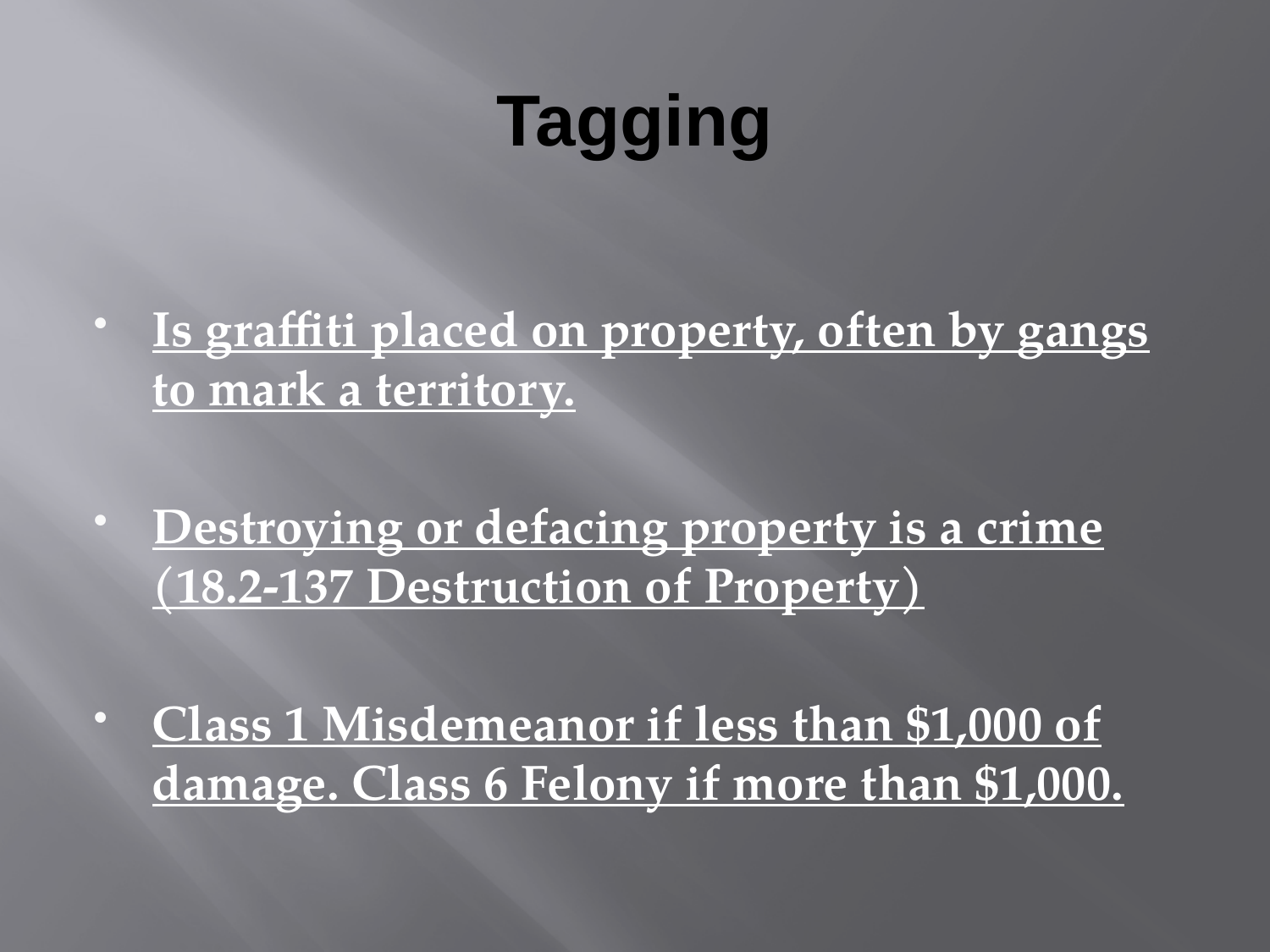

# Tagging

Is graffiti placed on property, often by gangs to mark a territory.

Destroying or defacing property is a crime (18.2-137 Destruction of Property)

Class 1 Misdemeanor if less than $1,000 of damage. Class 6 Felony if more than $1,000.